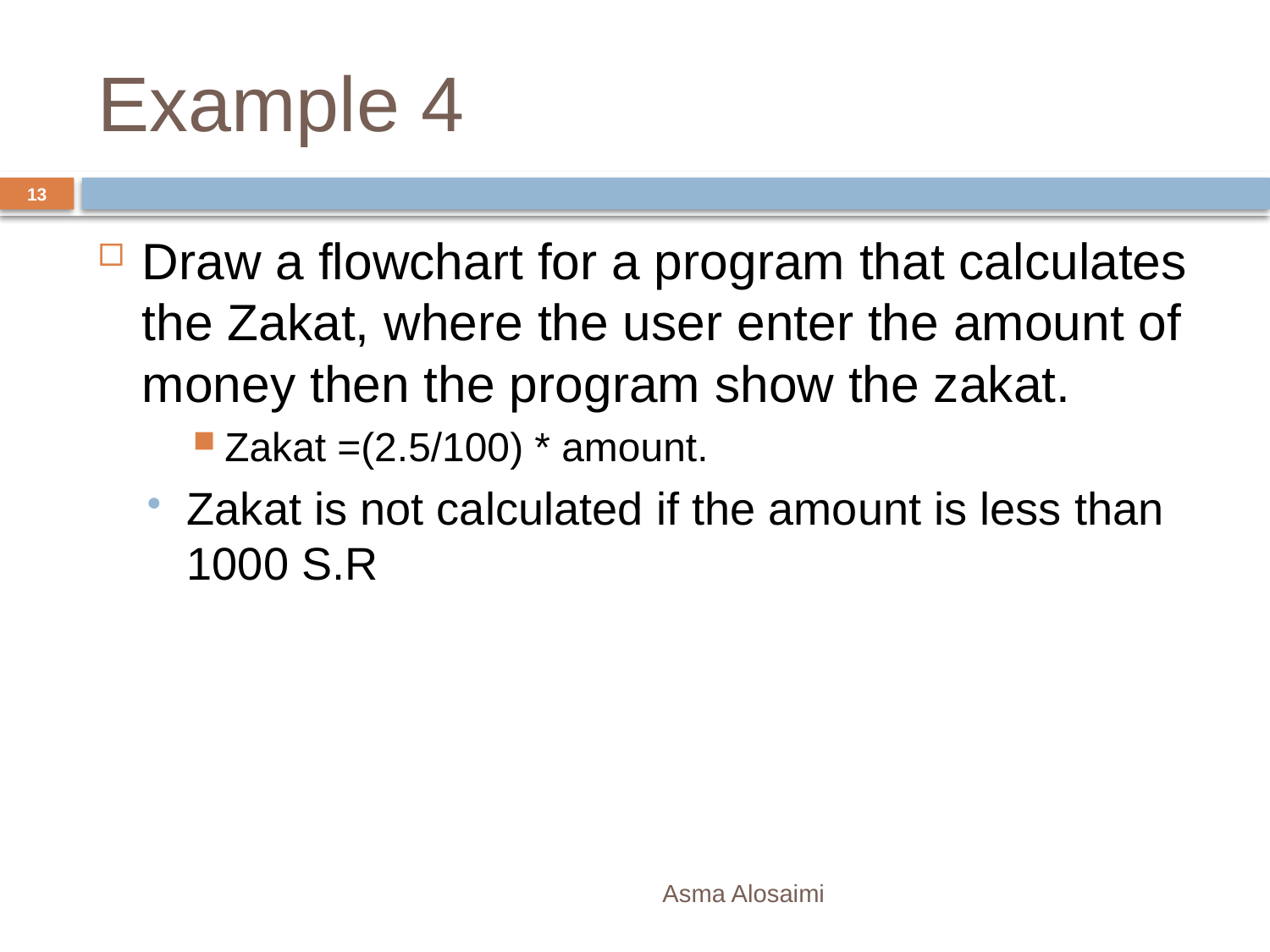

# Example 4
13
Draw a flowchart for a program that calculates the Zakat, where the user enter the amount of  money then the program show the zakat.
Zakat =(2.5/100) * amount.
Zakat is not calculated if the amount is less than 1000 S.R
Asma Alosaimi